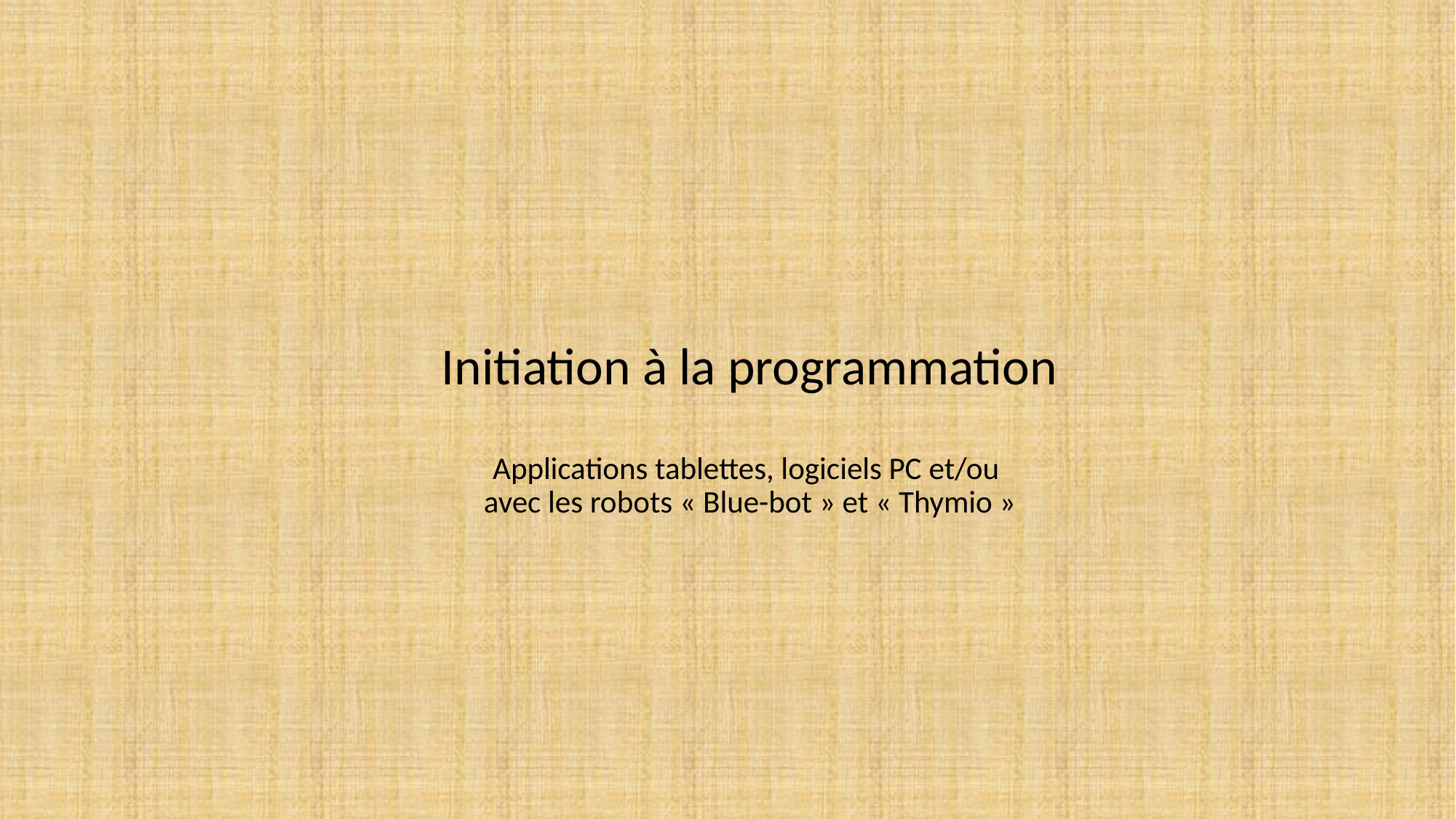

# Initiation à la programmation Applications tablettes, logiciels PC et/ou avec les robots « Blue-bot » et « Thymio »